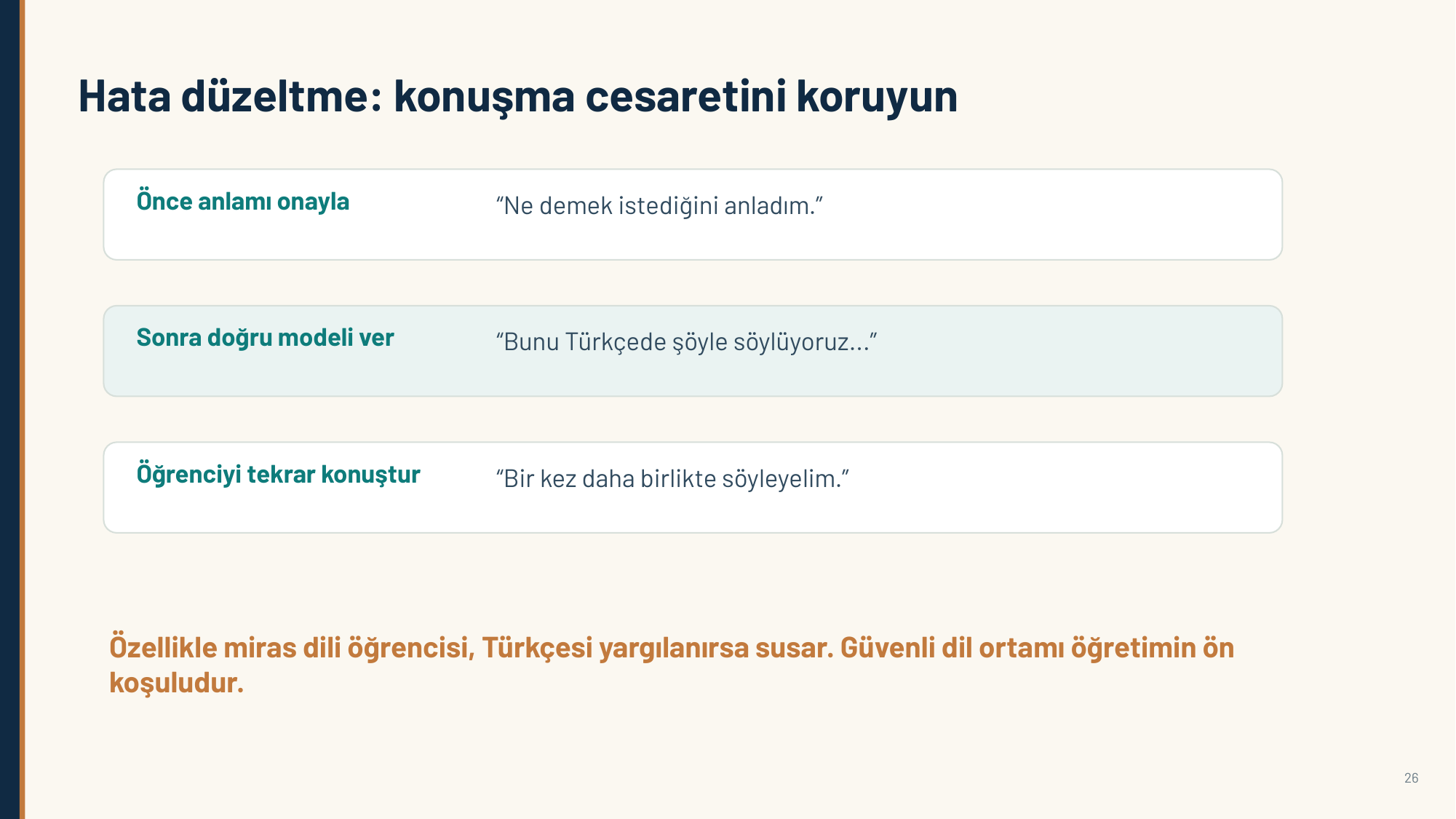

Hata düzeltme: konuşma cesaretini koruyun

Önce anlamı onayla
“Ne demek istediğini anladım.”

Sonra doğru modeli ver
“Bunu Türkçede şöyle söylüyoruz...”

Öğrenciyi tekrar konuştur
“Bir kez daha birlikte söyleyelim.”
Özellikle miras dili öğrencisi, Türkçesi yargılanırsa susar. Güvenli dil ortamı öğretimin ön koşuludur.
26